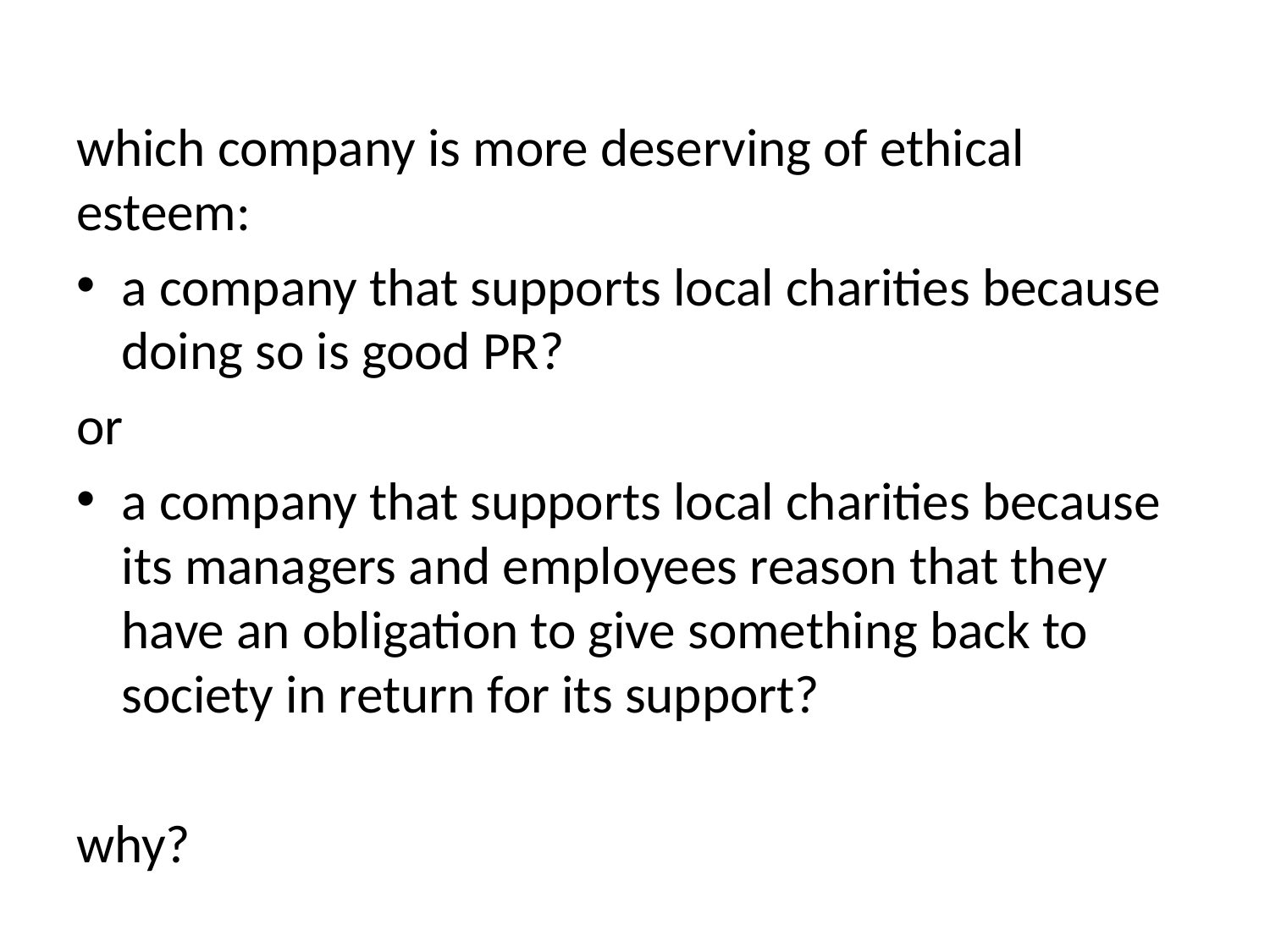

which company is more deserving of ethical esteem:
a company that supports local charities because doing so is good PR?
or
a company that supports local charities because its managers and employees reason that they have an obligation to give something back to society in return for its support?

why?